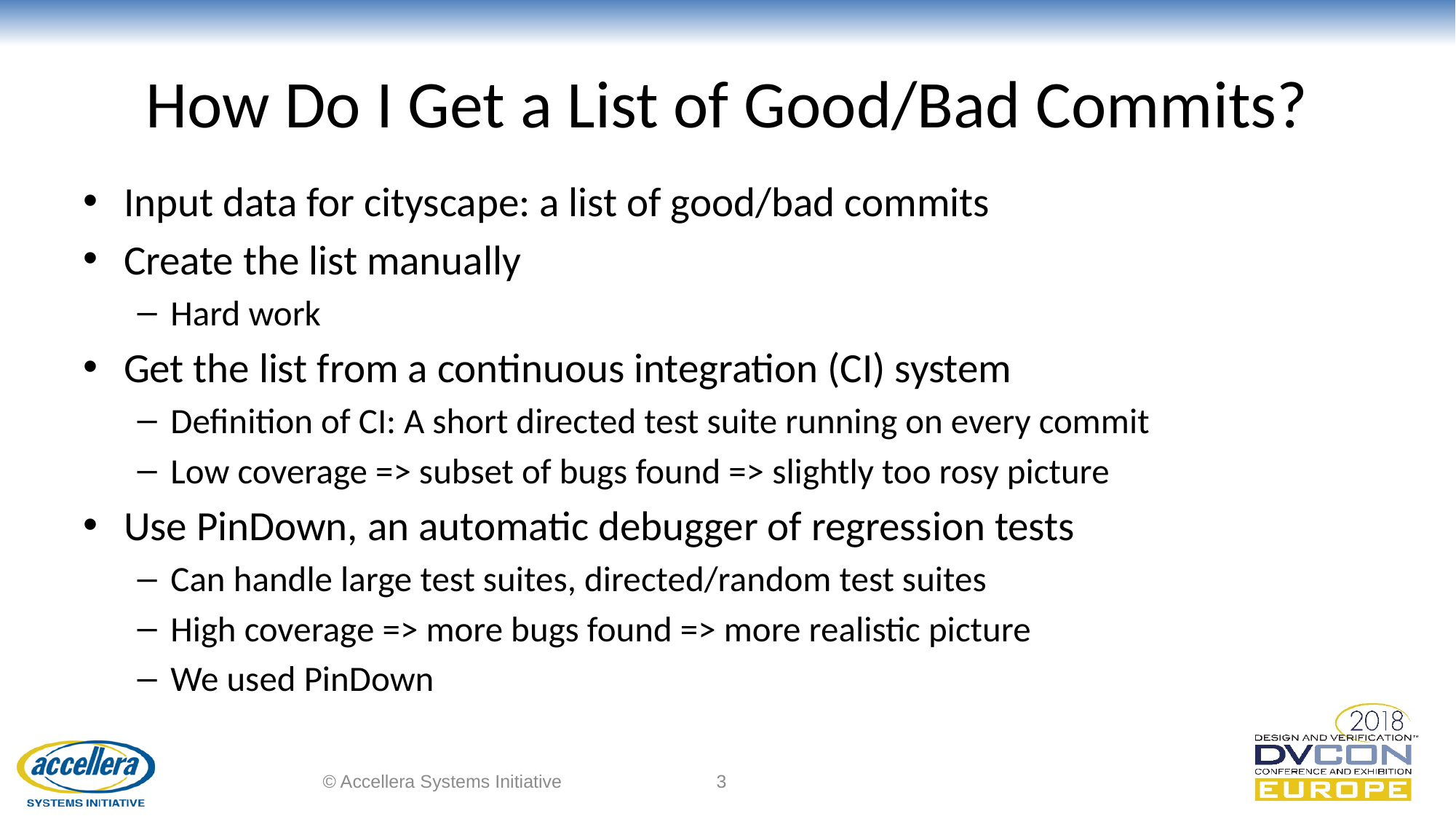

# How Do I Get a List of Good/Bad Commits?
Input data for cityscape: a list of good/bad commits
Create the list manually
Hard work
Get the list from a continuous integration (CI) system
Definition of CI: A short directed test suite running on every commit
Low coverage => subset of bugs found => slightly too rosy picture
Use PinDown, an automatic debugger of regression tests
Can handle large test suites, directed/random test suites
High coverage => more bugs found => more realistic picture
We used PinDown

© Accellera Systems Initiative
3